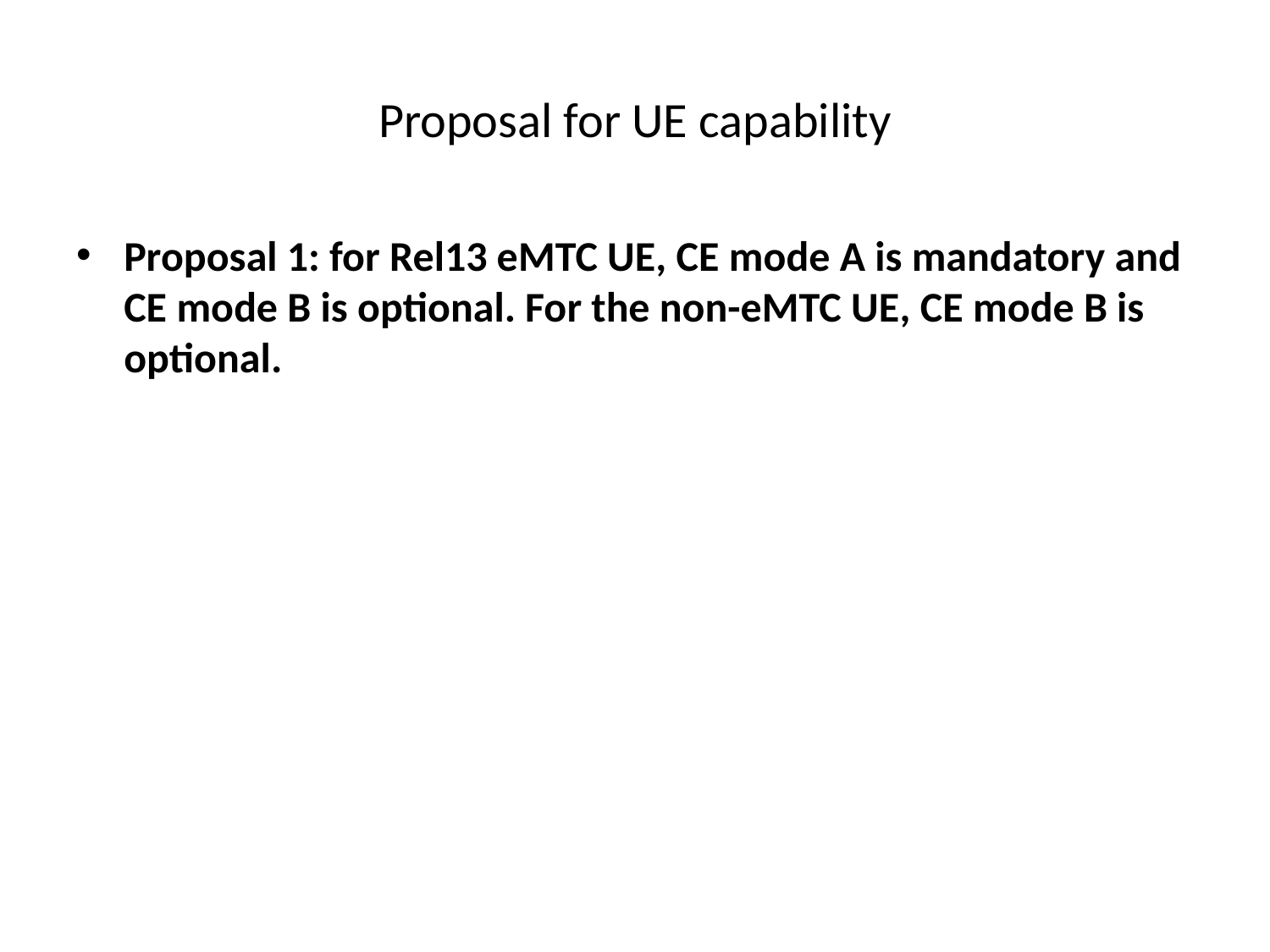

# Proposal for UE capability
Proposal 1: for Rel13 eMTC UE, CE mode A is mandatory and CE mode B is optional. For the non-eMTC UE, CE mode B is optional.